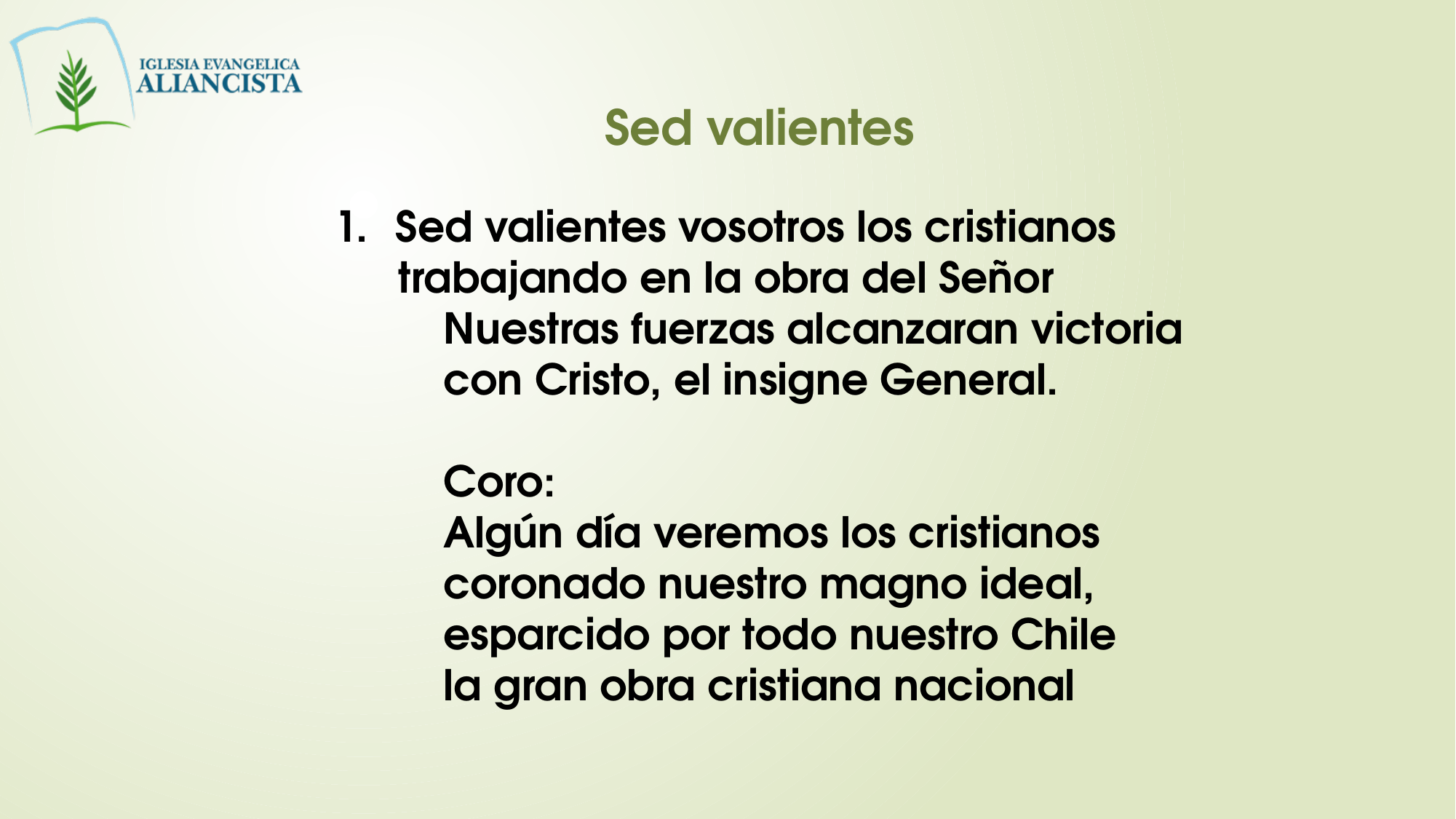

Sed valientes
Sed valientes vosotros los cristianos
	trabajando en la obra del Señor
	Nuestras fuerzas alcanzaran victoria
	con Cristo, el insigne General.

	Coro:
	Algún día veremos los cristianos
	coronado nuestro magno ideal,
	esparcido por todo nuestro Chile
	la gran obra cristiana nacional